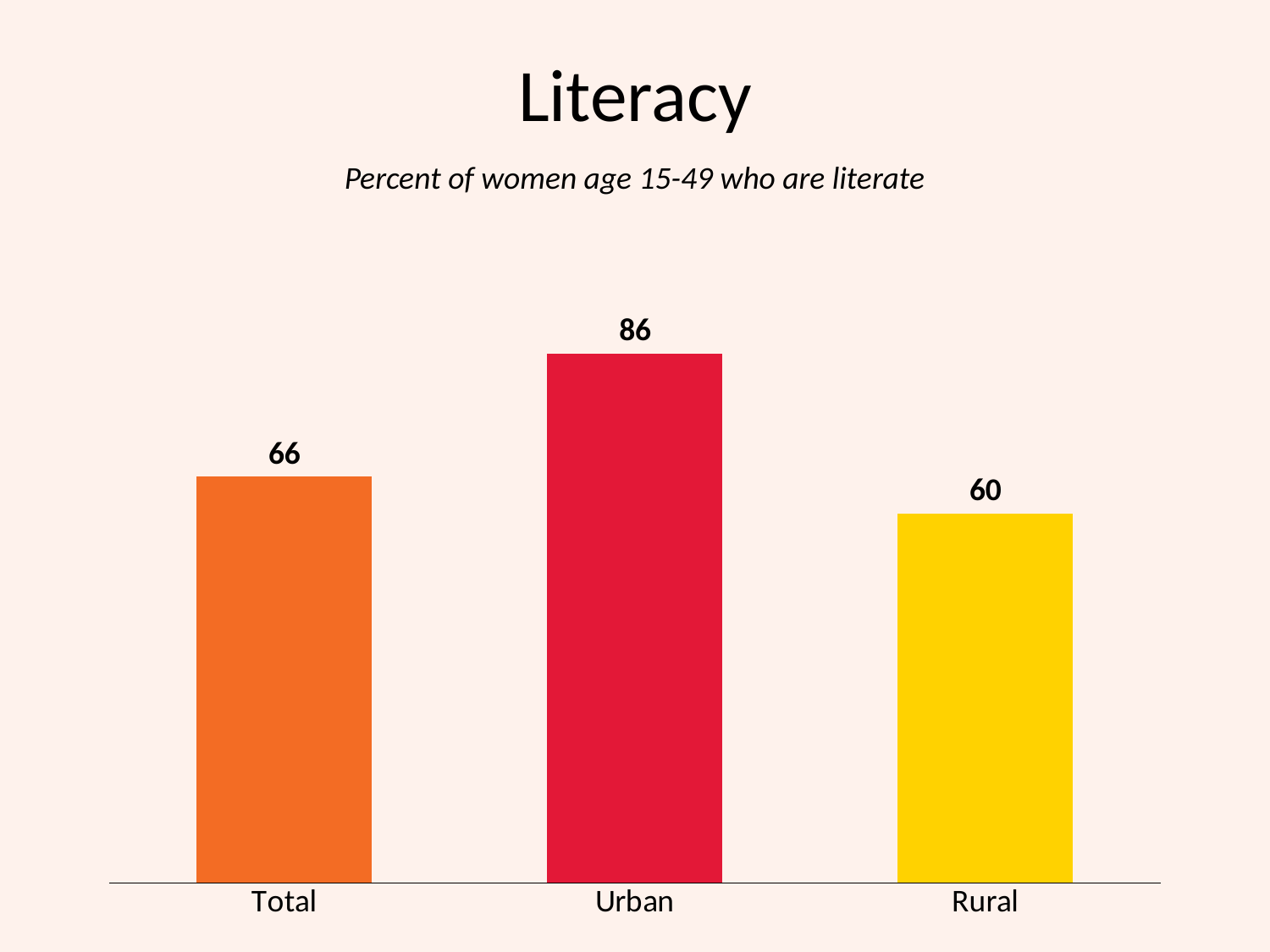

# Literacy
Percent of women age 15-49 who are literate

### Chart

| Category | Women |
|---|---|
| Total | 66.0 |
| Urban | 86.0 |
| Rural | 60.0 |